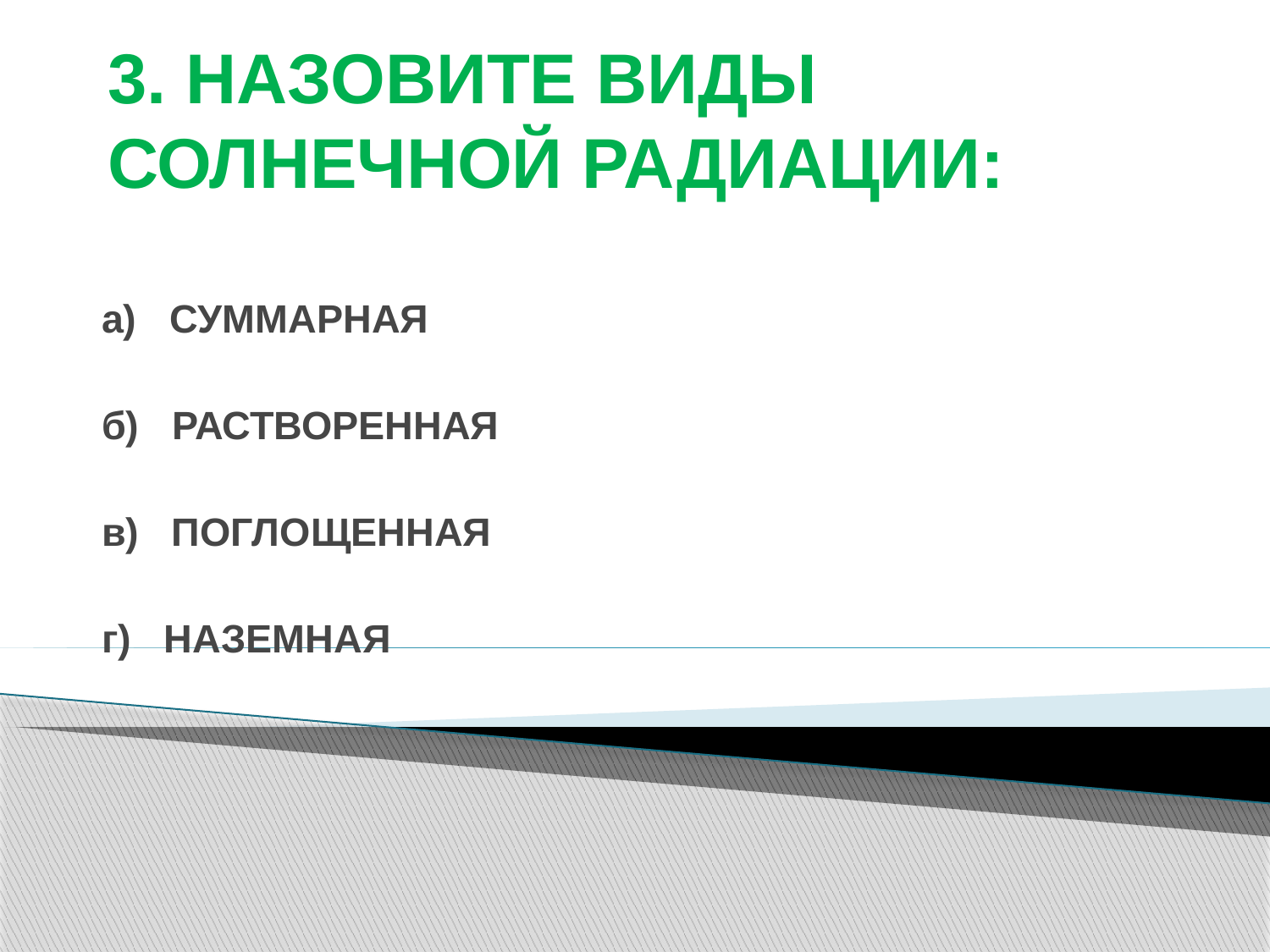

# 3. НАЗОВИТЕ ВИДЫ СОЛНЕЧНОЙ РАДИАЦИИ:
а)   СУММАРНАЯ

б)   РАСТВОРЕННАЯ

в)   ПОГЛОЩЕННАЯ

г)   НАЗЕМНАЯ